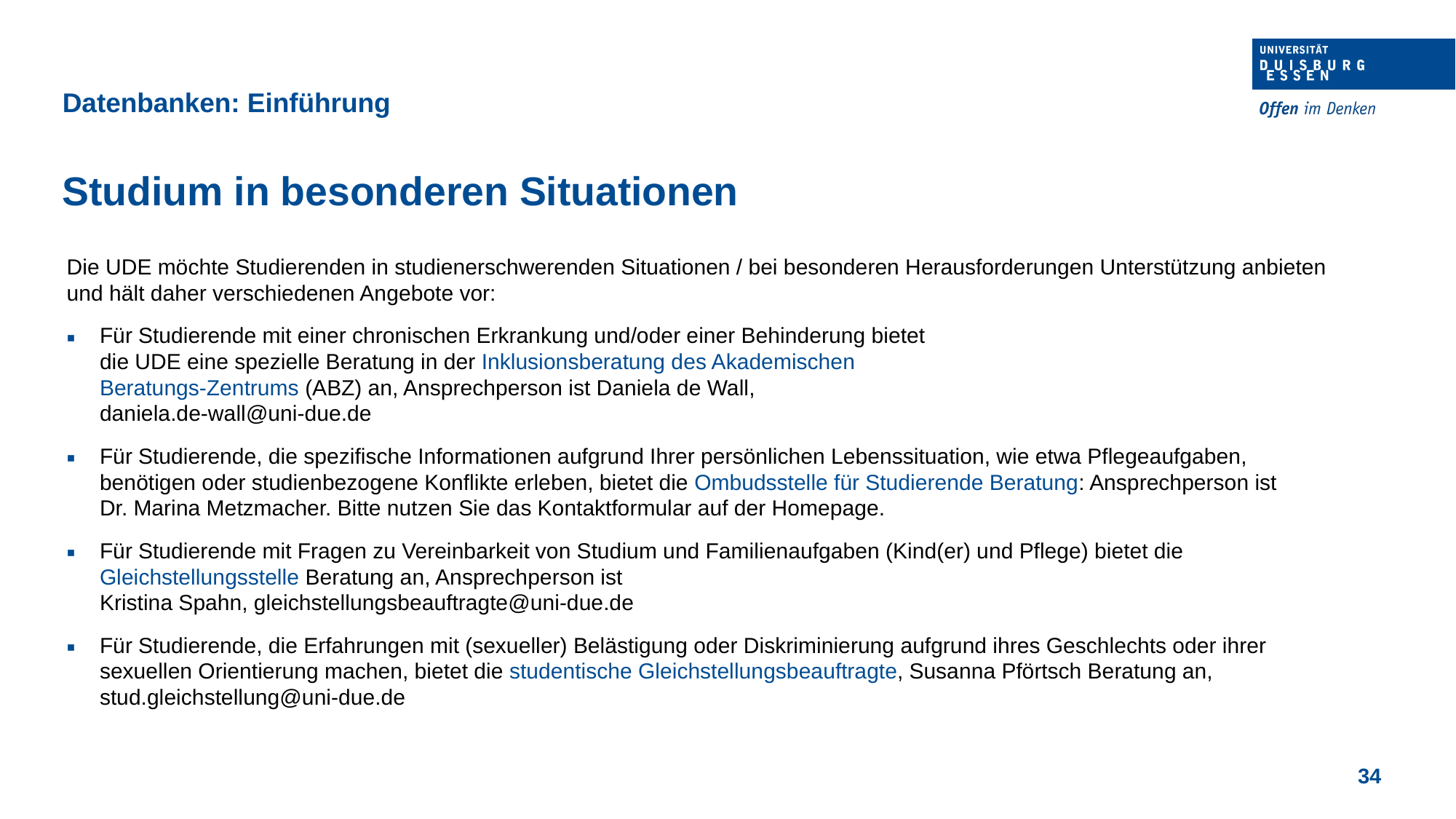

Datenbanken: Einführung
Studium in besonderen Situationen
Die UDE möchte Studierenden in studienerschwerenden Situationen / bei besonderen Herausforderungen Unterstützung anbieten und hält daher verschiedenen Angebote vor:
Für Studierende mit einer chronischen Erkrankung und/oder einer Behinderung bietet
die UDE eine spezielle Beratung in der Inklusionsberatung des Akademischen
Beratungs-Zentrums (ABZ) an, Ansprechperson ist Daniela de Wall,
daniela.de-wall@uni-due.de
Für Studierende, die spezifische Informationen aufgrund Ihrer persönlichen Lebenssituation, wie etwa Pflegeaufgaben, benötigen oder studienbezogene Konflikte erleben, bietet die Ombudsstelle für Studierende Beratung: Ansprechperson ist
Dr. Marina Metzmacher. Bitte nutzen Sie das Kontaktformular auf der Homepage.
Für Studierende mit Fragen zu Vereinbarkeit von Studium und Familienaufgaben (Kind(er) und Pflege) bietet die Gleichstellungsstelle Beratung an, Ansprechperson ist
Kristina Spahn, gleichstellungsbeauftragte@uni-due.de
Für Studierende, die Erfahrungen mit (sexueller) Belästigung oder Diskriminierung aufgrund ihres Geschlechts oder ihrer sexuellen Orientierung machen, bietet die studentische Gleichstellungsbeauftragte, Susanna Pförtsch Beratung an, stud.gleichstellung@uni-due.de
34